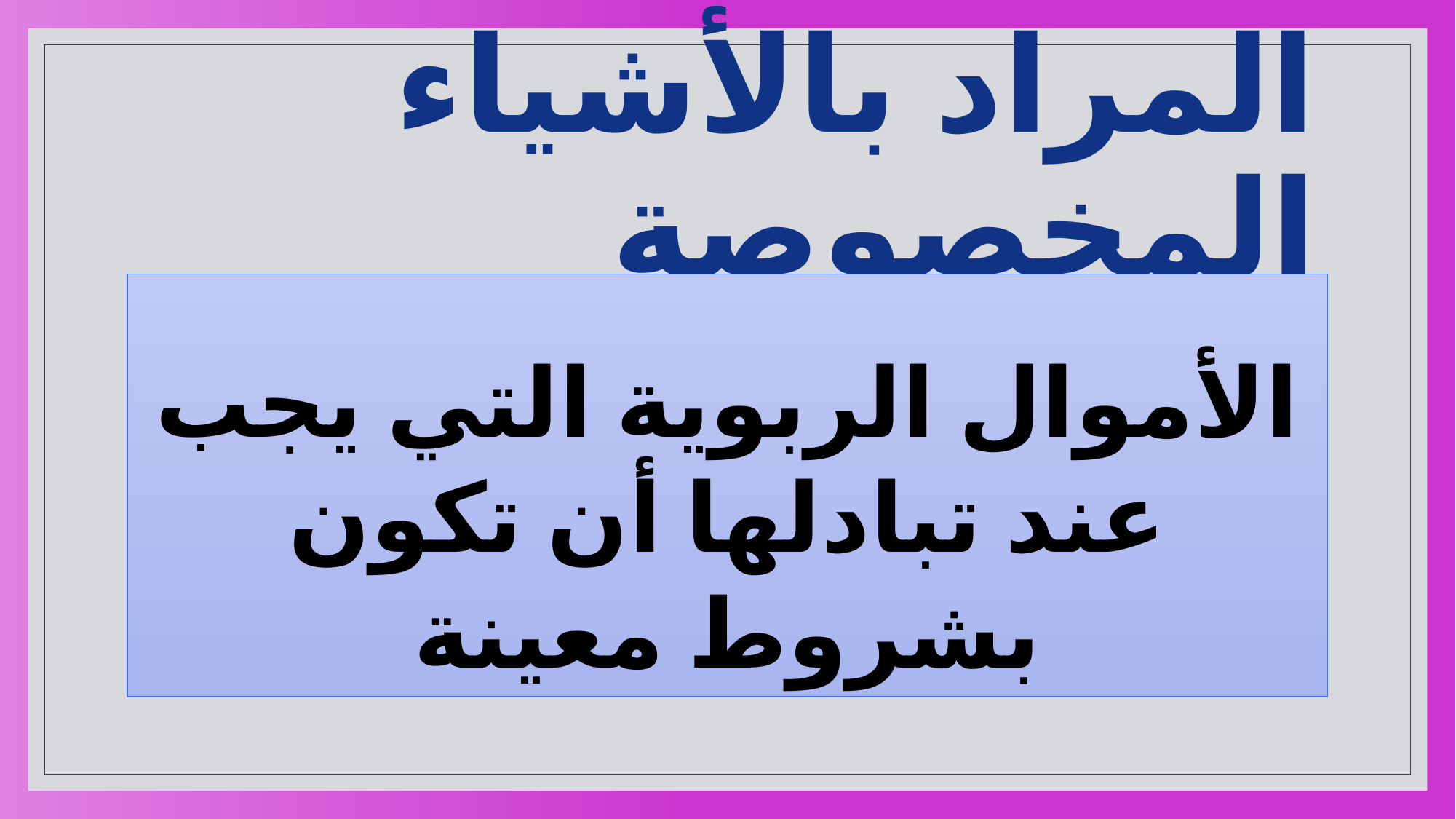

# المراد بالأشياء المخصوصة

الأموال الربوية التي يجب عند تبادلها أن تكون بشروط معينة